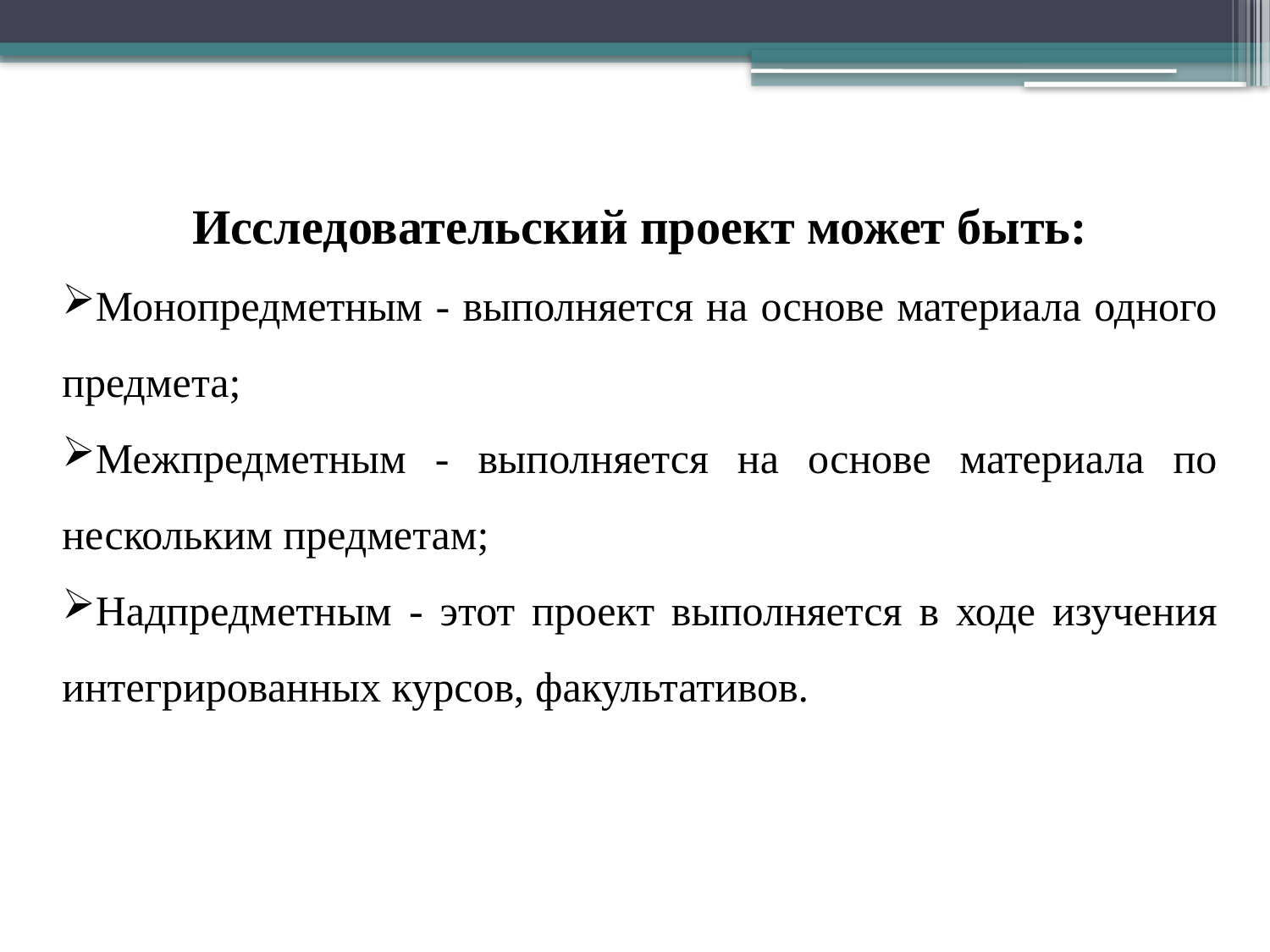

Исследовательский проект может быть:
Монопредметным - выполняется на основе материала одного предмета;
Межпредметным - выполняется на основе материала по нескольким предметам;
Надпредметным - этот проект выполняется в ходе изучения интегрированных курсов, факультативов.